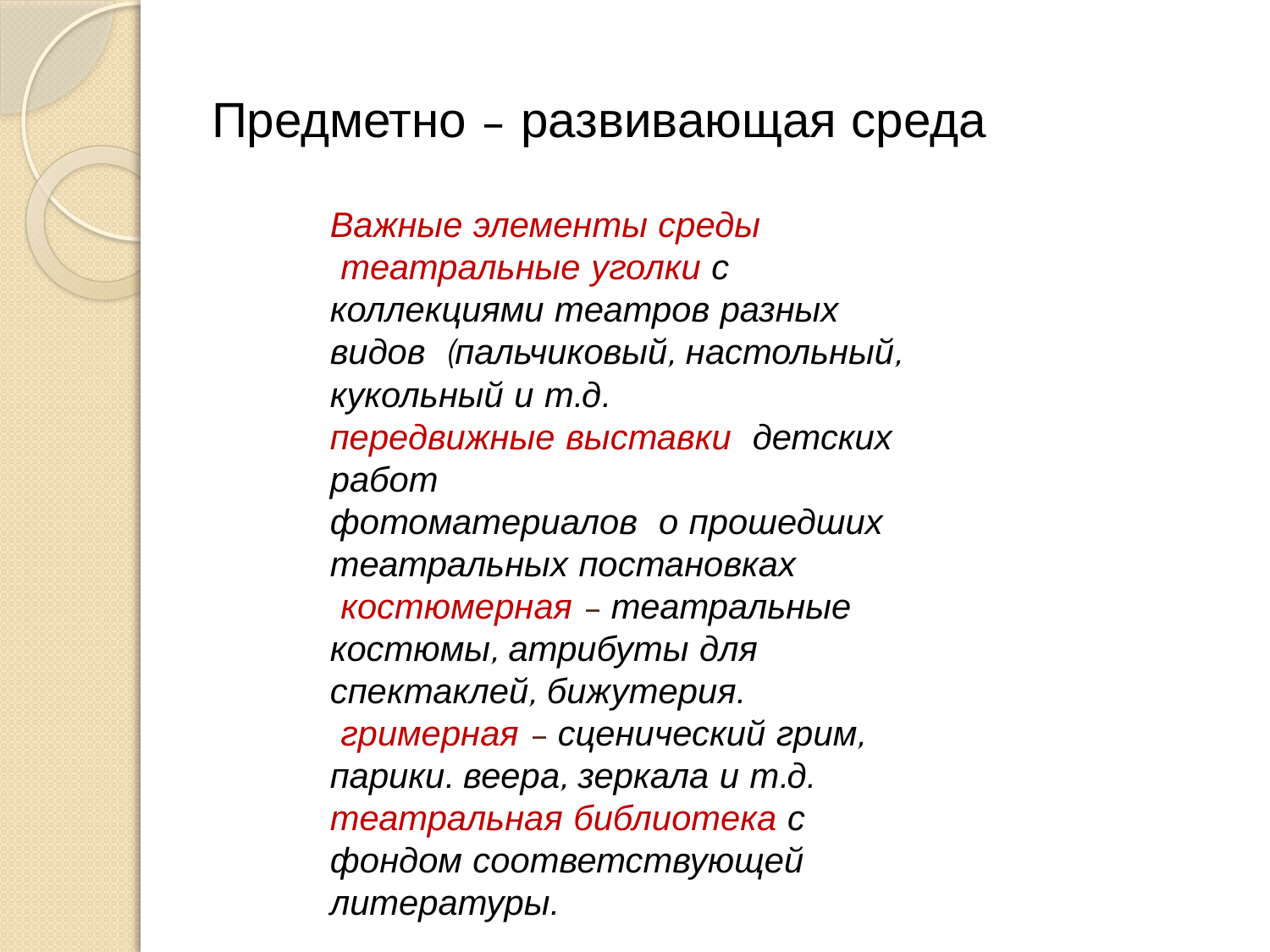

# Предметно – развивающая среда
Важные элементы среды
 театральные уголки с коллекциями театров разных видов  (пальчиковый, настольный, кукольный и т.д.
передвижные выставки  детских работ
фотоматериалов  о прошедших театральных постановках
 костюмерная – театральные костюмы, атрибуты для спектаклей, бижутерия.
 гримерная – сценический грим, парики. веера, зеркала и т.д.
театральная библиотека с фондом соответствующей литературы.